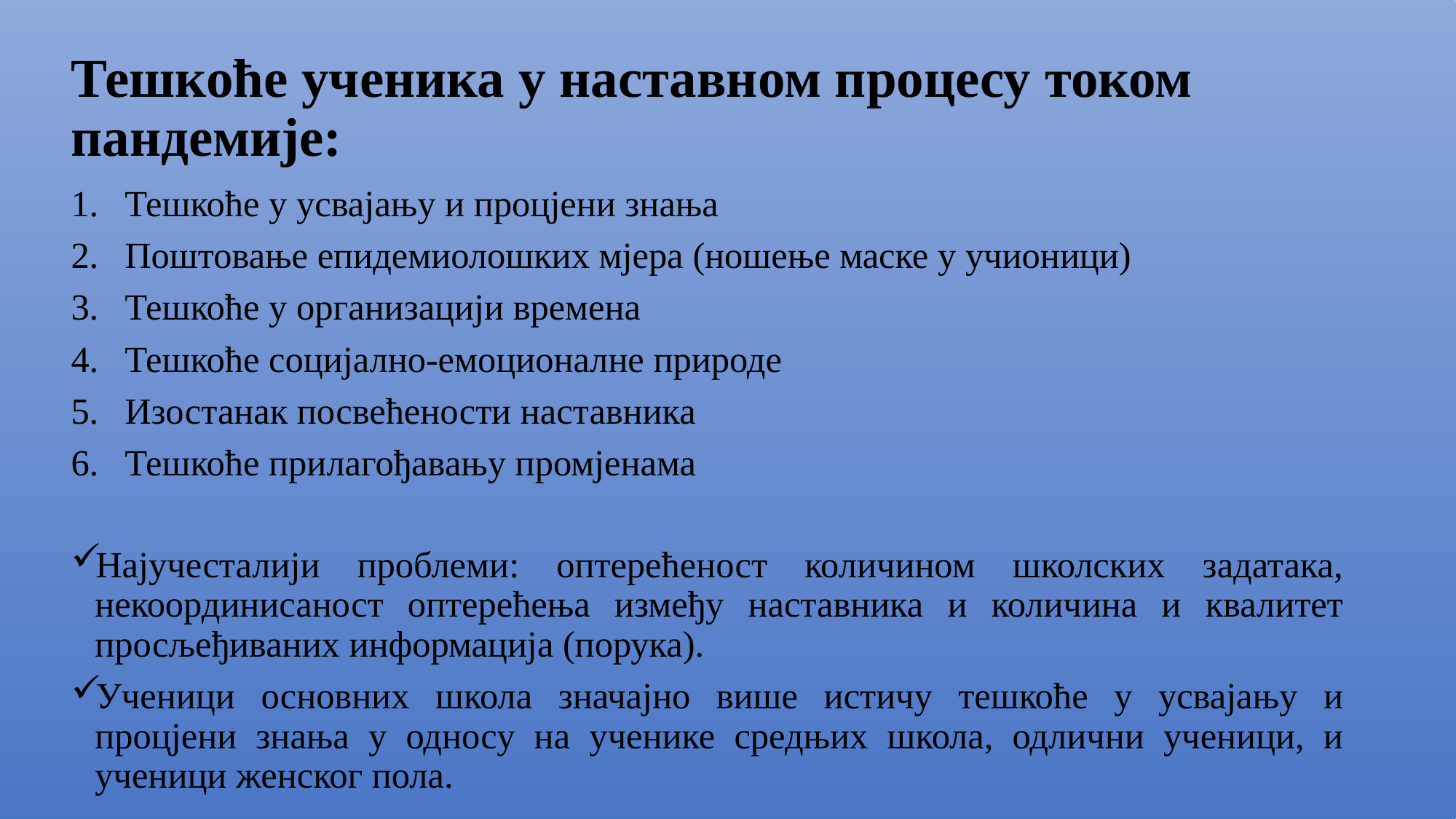

# Тешкоће ученика у наставном процесу током пандемије:
Тешкоће у усвајању и процјени знања
Поштовање епидемиолошких мјера (ношење маске у учионици)
Тешкоће у организацији времена
Тешкоће социјално-емоционалне природе
Изостанак посвећености наставника
Тешкоће прилагођавању промјенама

Најучесталији проблеми: оптерећеност количином школских задатака, некоординисаност оптерећења између наставника и количина и квалитет просљеђиваних информација (порука).
Ученици основних школа значајно више истичу тешкоће у усвајању и процјени знања у односу на ученике средњих школа, одлични ученици, и ученици женског пола.